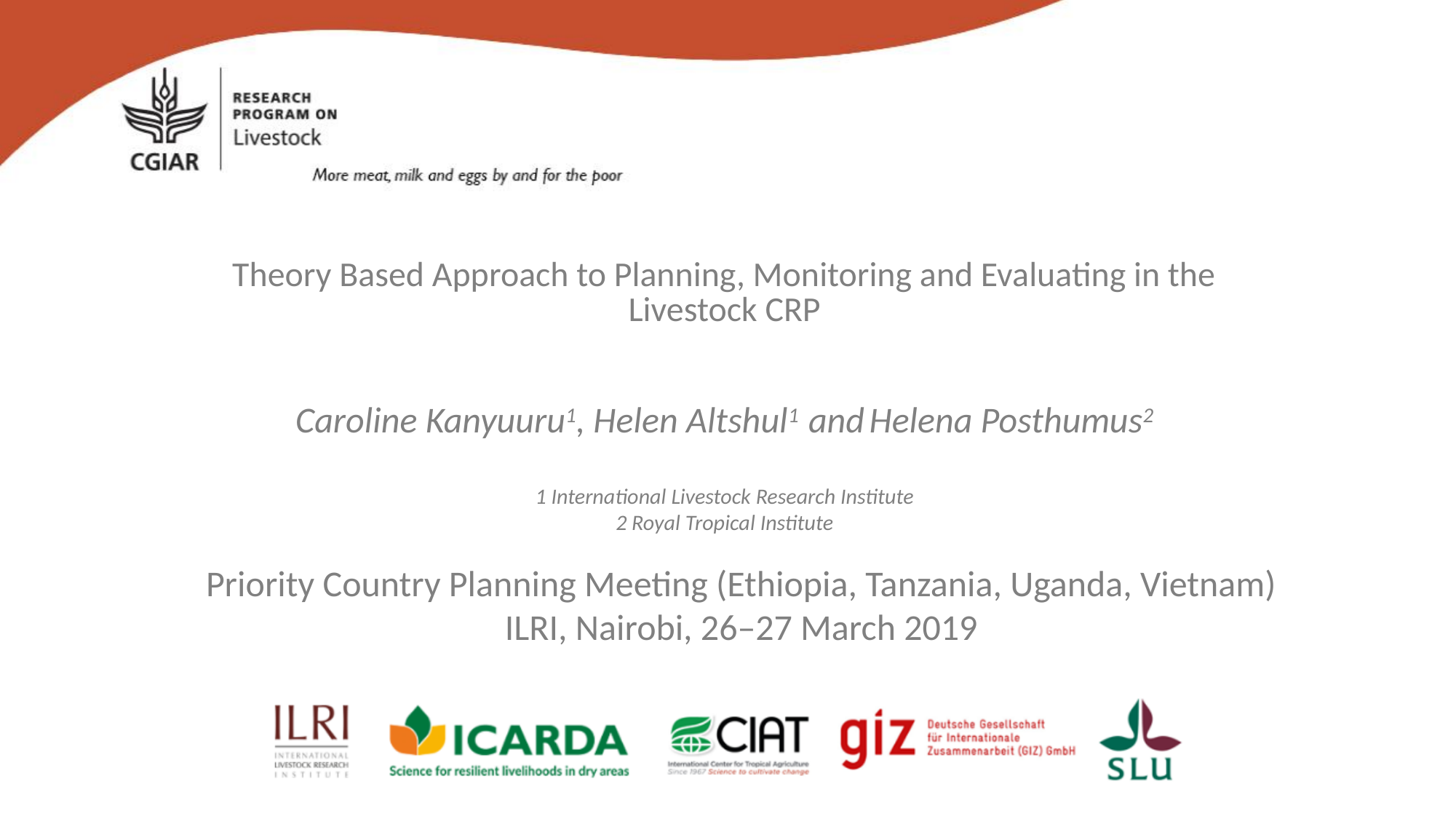

Theory Based Approach to Planning, Monitoring and Evaluating in the Livestock CRP
Caroline Kanyuuru1, Helen Altshul1  and Helena Posthumus2

1 International Livestock Research Institute
2 Royal Tropical Institute

Priority Country Planning Meeting (Ethiopia, Tanzania, Uganda, Vietnam)
ILRI, Nairobi, 26–27 March 2019